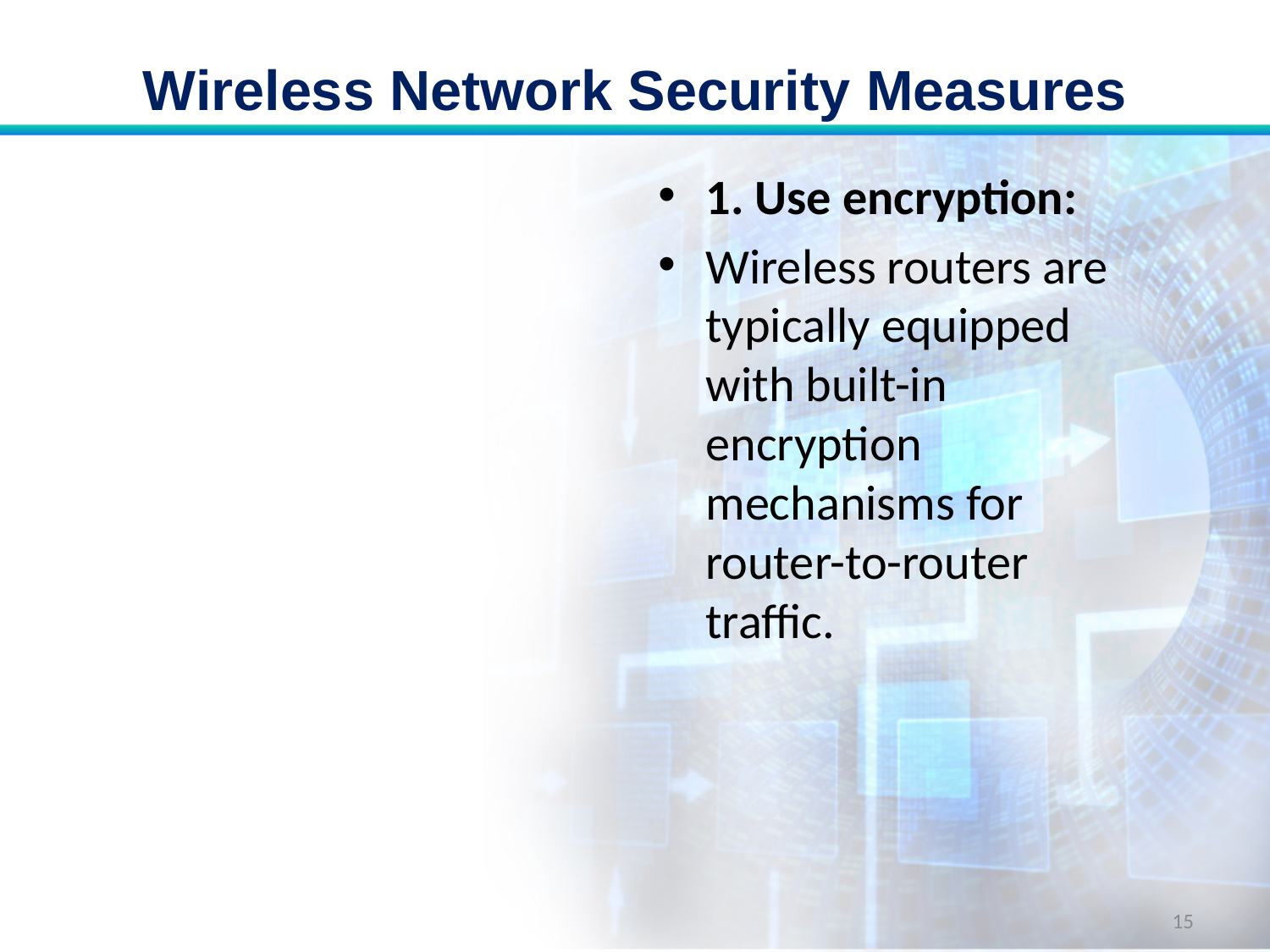

# Wireless Network Security Measures
1. Use encryption:
Wireless routers are typically equipped with built-in encryption mechanisms for router-to-router traffic.

15